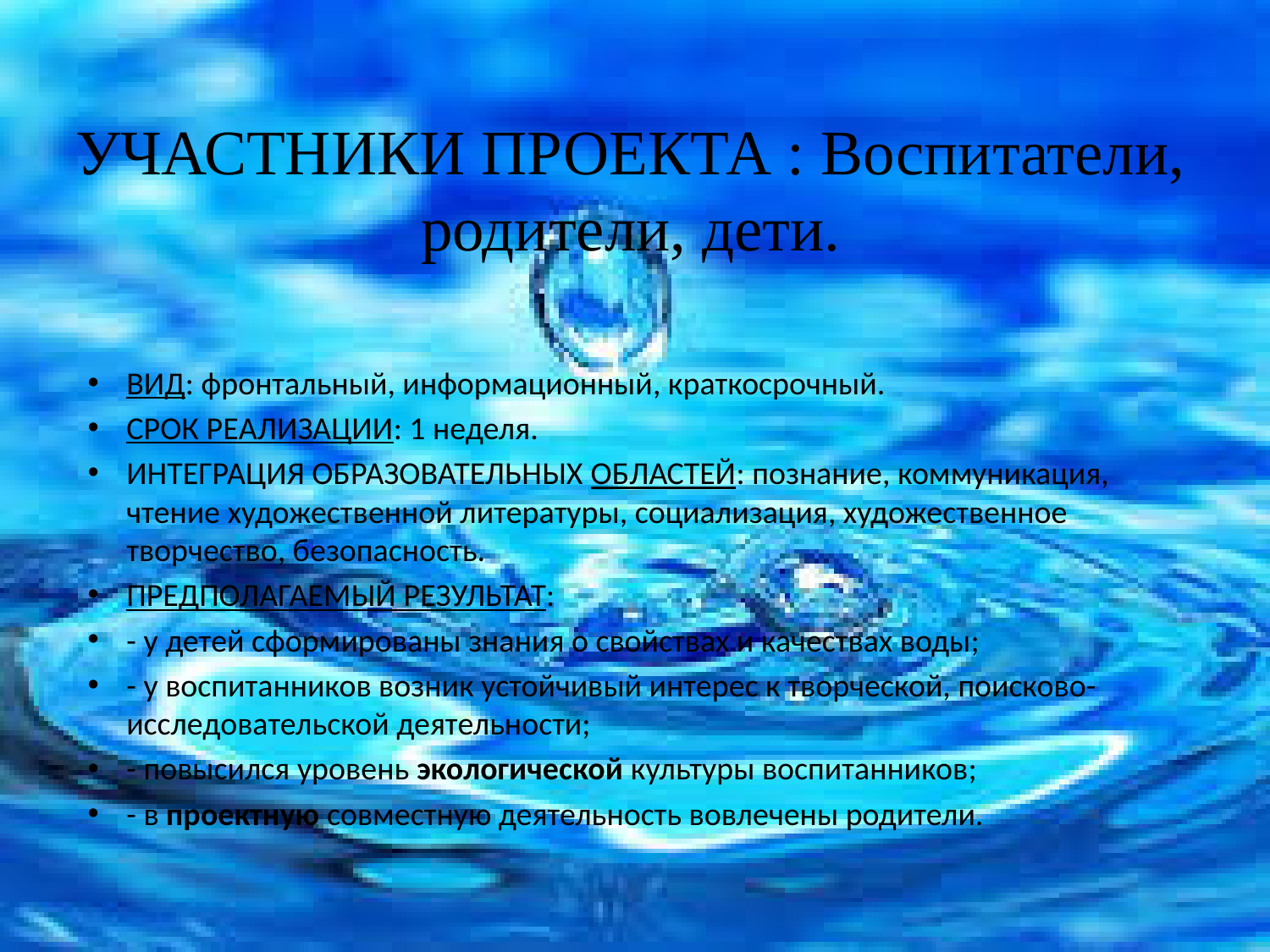

# УЧАСТНИКИ ПРОЕКТА : Воспитатели, родители, дети.
ВИД: фронтальный, информационный, краткосрочный.
СРОК РЕАЛИЗАЦИИ: 1 неделя.
ИНТЕГРАЦИЯ ОБРАЗОВАТЕЛЬНЫХ ОБЛАСТЕЙ: познание, коммуникация, чтение художественной литературы, социализация, художественное творчество, безопасность.
ПРЕДПОЛАГАЕМЫЙ РЕЗУЛЬТАТ:
- у детей сформированы знания о свойствах и качествах воды;
- у воспитанников возник устойчивый интерес к творческой, поисково- исследовательской деятельности;
- повысился уровень экологической культуры воспитанников;
- в проектную совместную деятельность вовлечены родители.